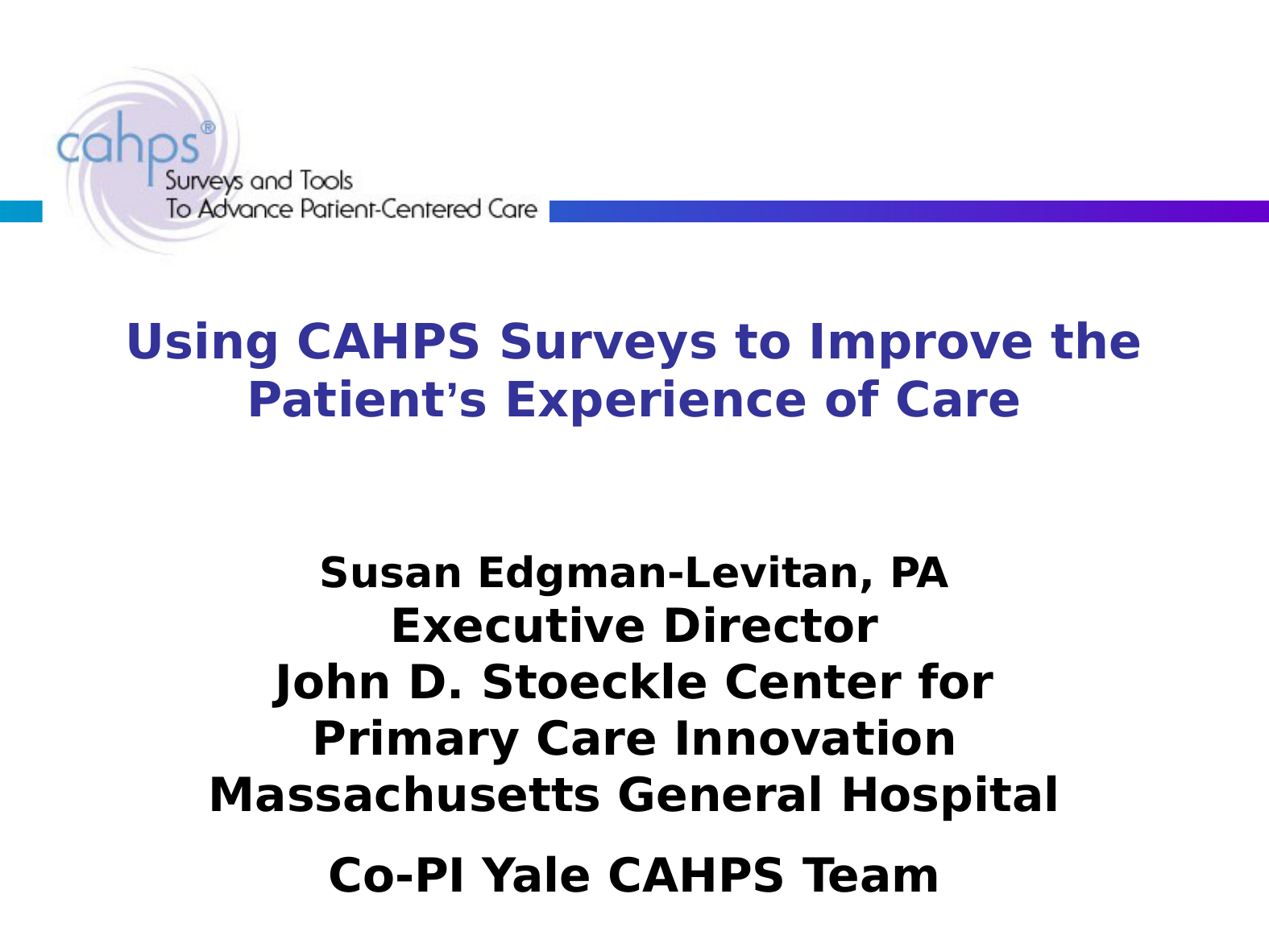

# Using CAHPS Surveys to Improve the Patient’s Experience of Care
Susan Edgman-Levitan, PA
Executive Director
John D. Stoeckle Center for Primary Care Innovation
Massachusetts General Hospital
Co-PI Yale CAHPS Team